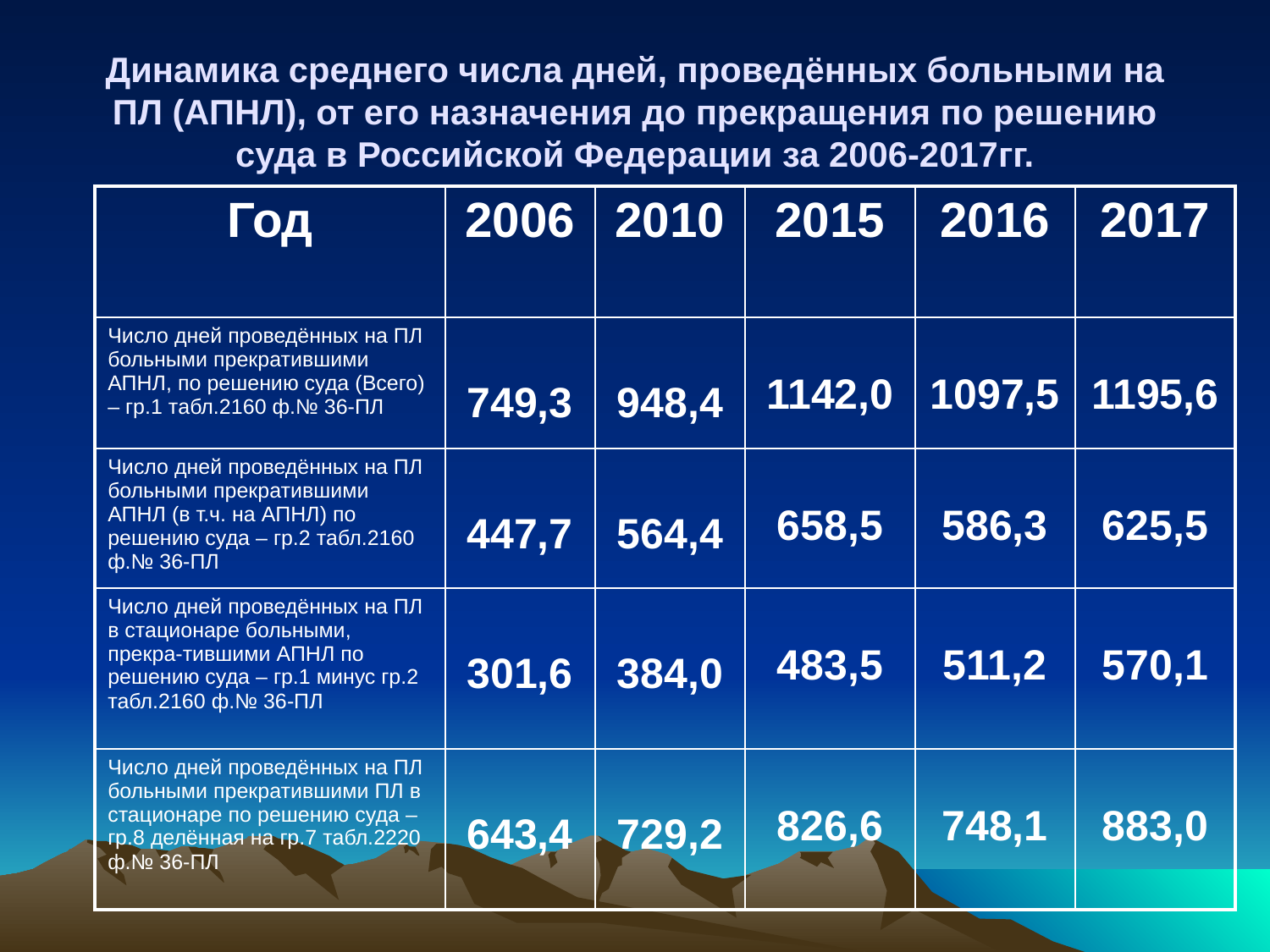

# Динамика среднего числа дней, проведённых больными на ПЛ (АПНЛ), от его назначения до прекращения по решению суда в Российской Федерации за 2006-2017гг.
| Год | 2006 | 2010 | 2015 | 2016 | 2017 |
| --- | --- | --- | --- | --- | --- |
| Число дней проведённых на ПЛ больными прекратившими АПНЛ, по решению суда (Всего) – гр.1 табл.2160 ф.№ 36-ПЛ | 749,3 | 948,4 | 1142,0 | 1097,5 | 1195,6 |
| Число дней проведённых на ПЛ больными прекратившими АПНЛ (в т.ч. на АПНЛ) по решению суда – гр.2 табл.2160 ф.№ 36-ПЛ | 447,7 | 564,4 | 658,5 | 586,3 | 625,5 |
| Число дней проведённых на ПЛ в стационаре больными, прекра-тившими АПНЛ по решению суда – гр.1 минус гр.2 табл.2160 ф.№ 36-ПЛ | 301,6 | 384,0 | 483,5 | 511,2 | 570,1 |
| Число дней проведённых на ПЛ больными прекратившими ПЛ в стационаре по решению суда – гр.8 делённая на гр.7 табл.2220 ф.№ 36-ПЛ | 643,4 | 729,2 | 826,6 | 748,1 | 883,0 |